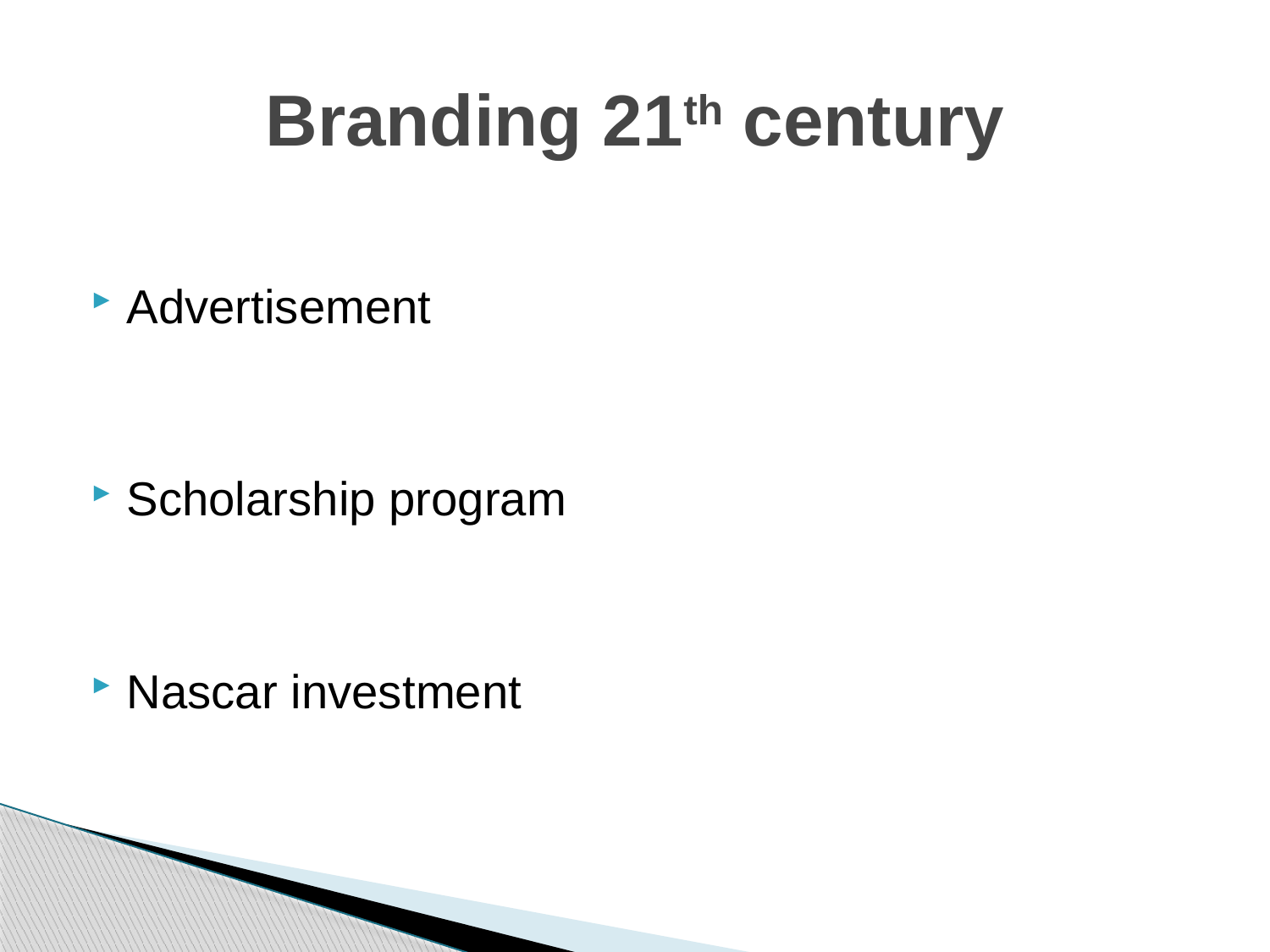

# Branding 21th century

Advertisement

Scholarship program

Nascar investment